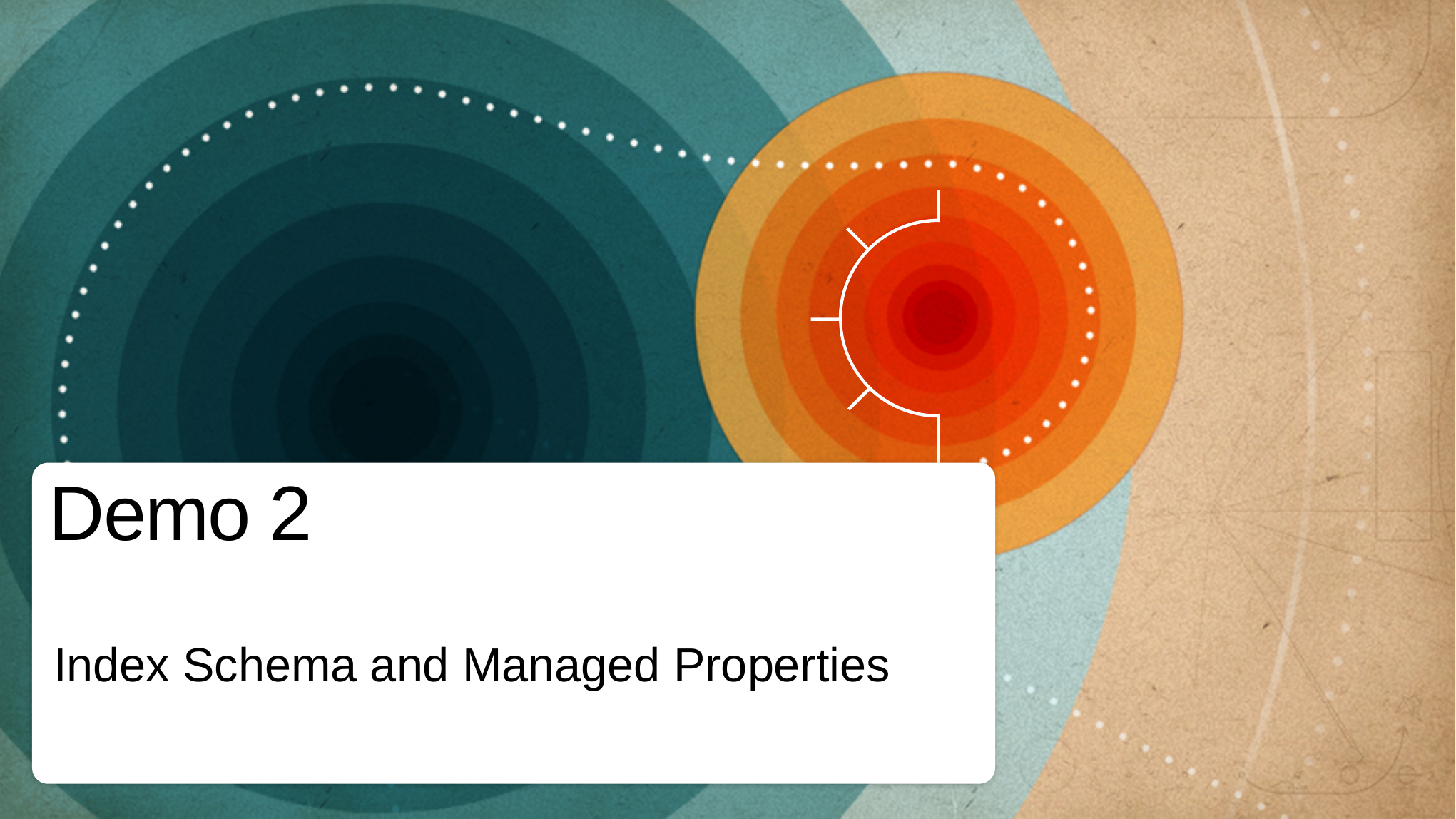

# Demo 2
Index Schema and Managed Properties